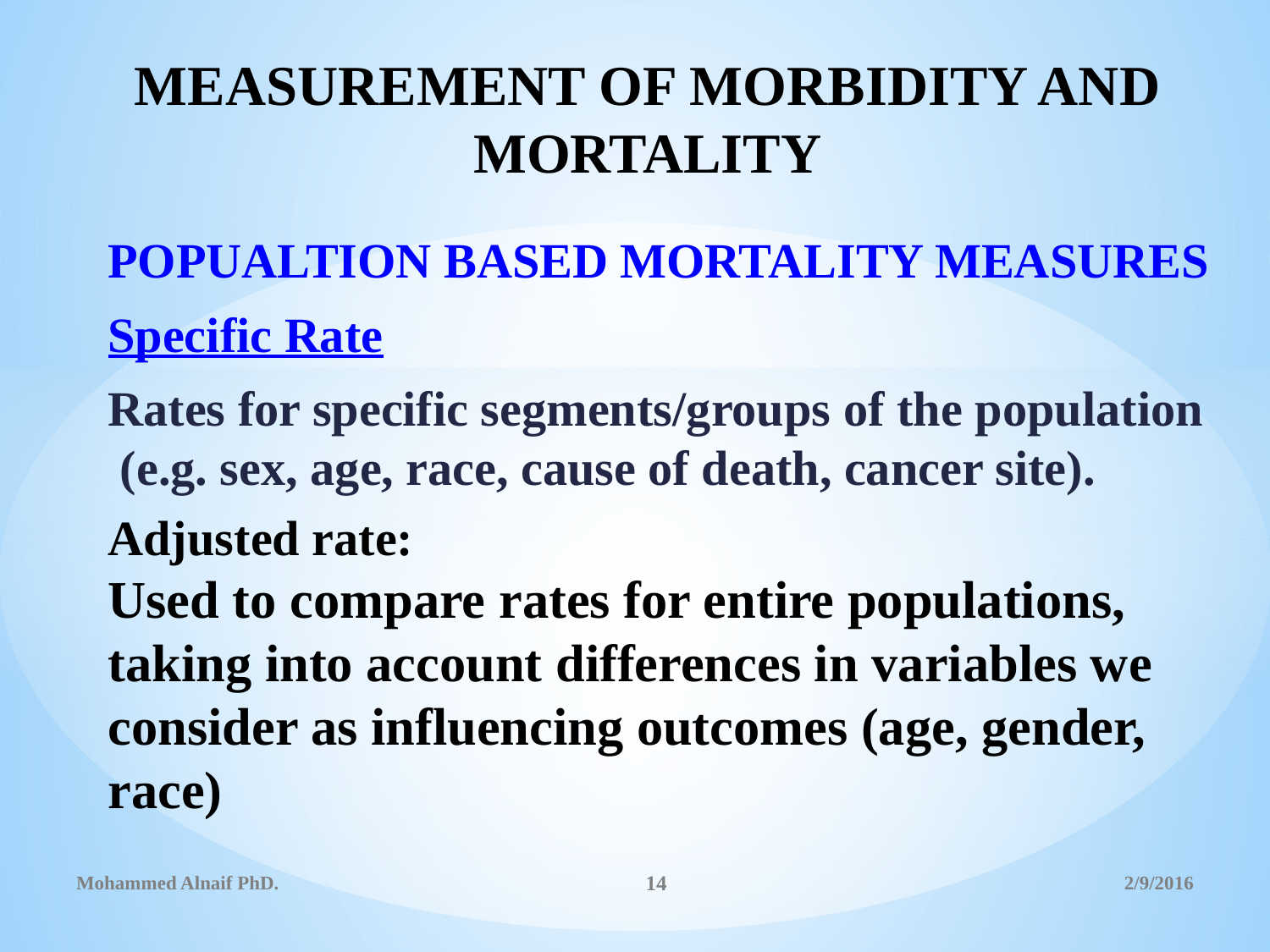

# MEASUREMENT OF MORBIDITY AND MORTALITY
POPUALTION BASED MORTALITY MEASURES
Specific Rate
Rates for specific segments/groups of the population  (e.g. sex, age, race, cause of death, cancer site).
Adjusted rate:
Used to compare rates for entire populations, taking into account differences in variables we consider as influencing outcomes (age, gender, race)

Mohammed Alnaif PhD.
14
2/9/2016